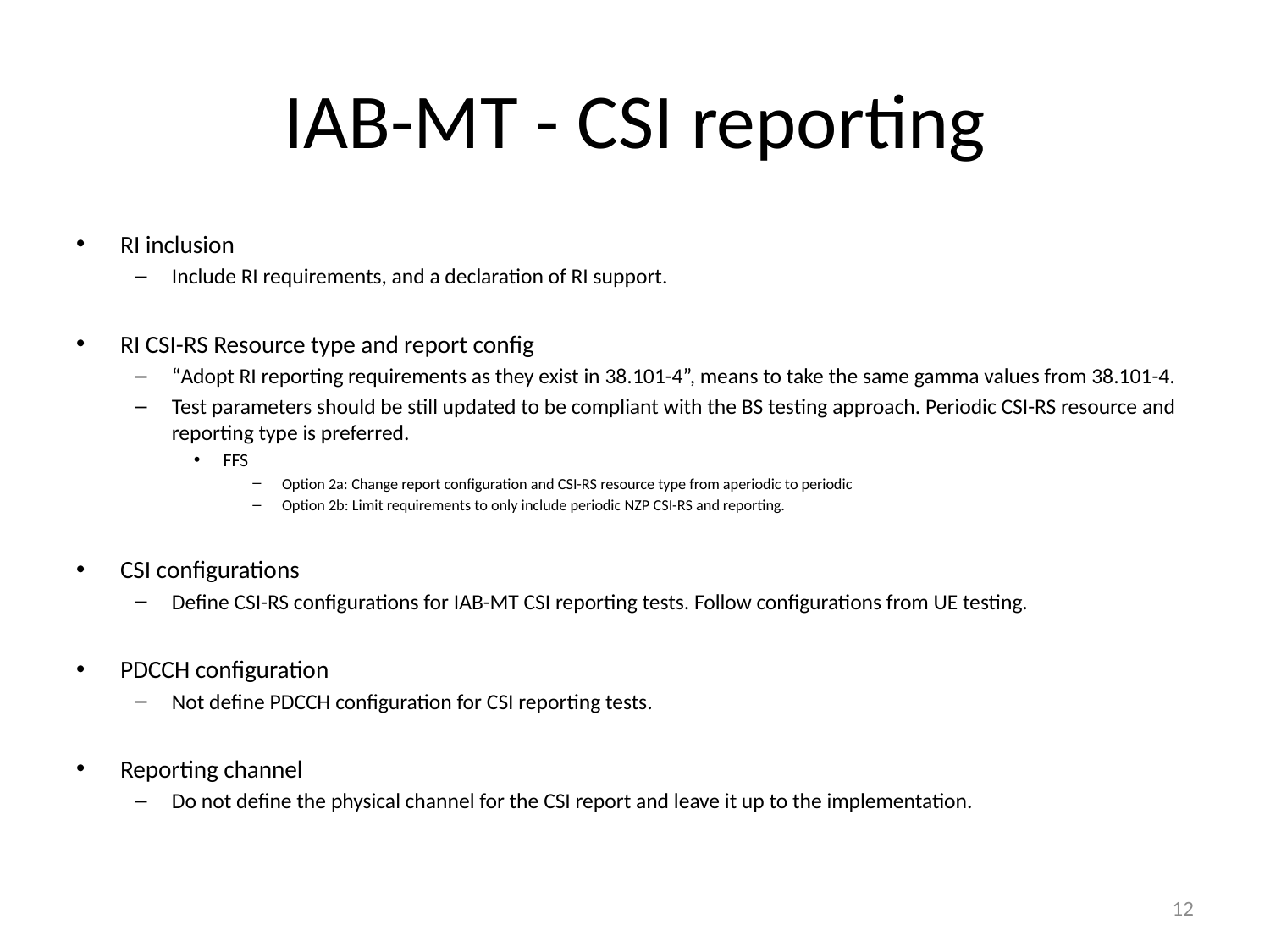

# IAB-MT - CSI reporting
RI inclusion
Include RI requirements, and a declaration of RI support.

RI CSI-RS Resource type and report config
“Adopt RI reporting requirements as they exist in 38.101-4”, means to take the same gamma values from 38.101-4.
Test parameters should be still updated to be compliant with the BS testing approach. Periodic CSI-RS resource and reporting type is preferred.
FFS
Option 2a: Change report configuration and CSI-RS resource type from aperiodic to periodic
Option 2b: Limit requirements to only include periodic NZP CSI-RS and reporting.

CSI configurations
Define CSI-RS configurations for IAB-MT CSI reporting tests. Follow configurations from UE testing.

PDCCH configuration
Not define PDCCH configuration for CSI reporting tests.

Reporting channel
Do not define the physical channel for the CSI report and leave it up to the implementation.
12